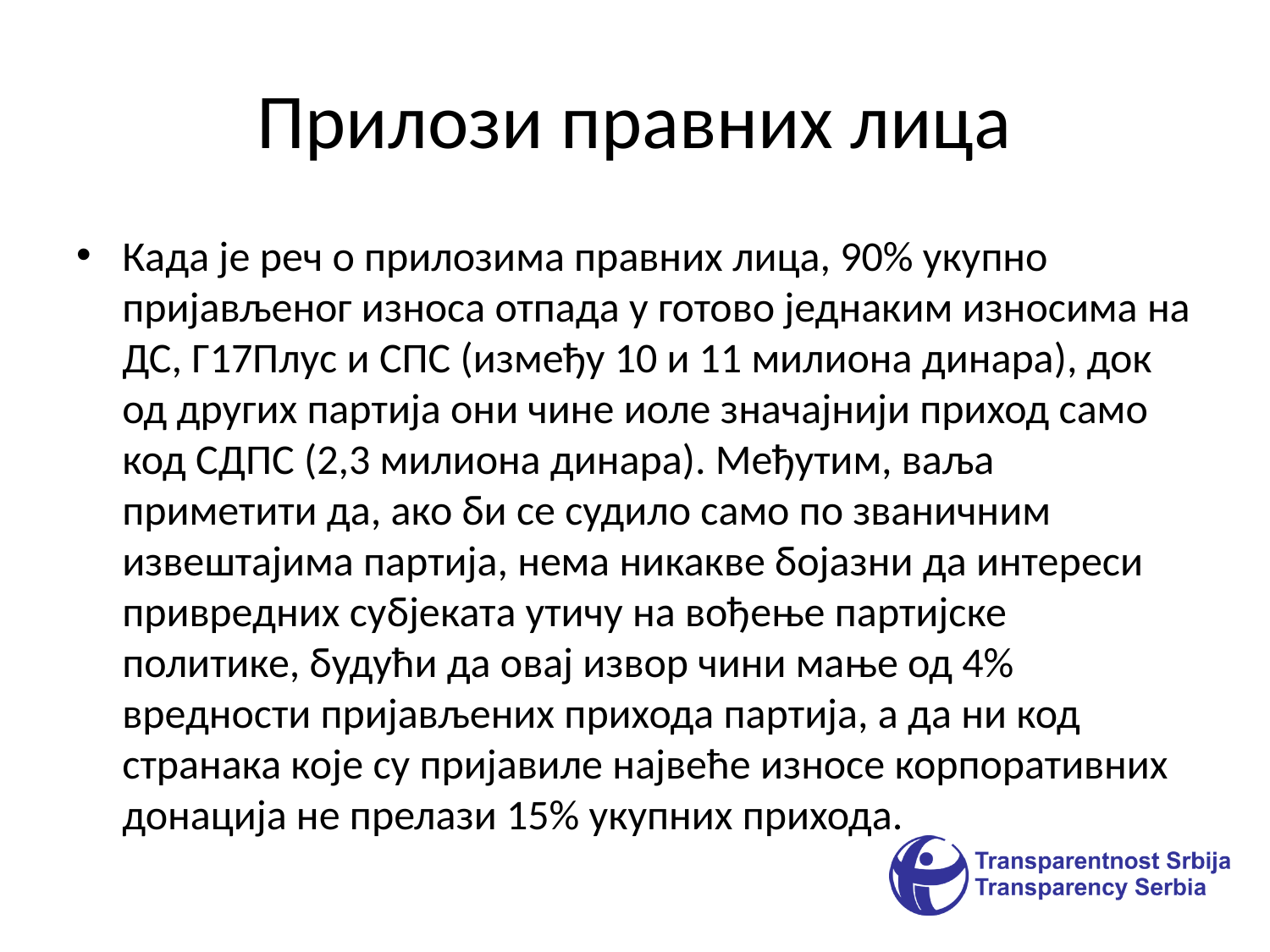

# Прилози правних лица
Када је реч о прилозима правних лица, 90% укупно пријављеног износа отпада у готово једнаким износима на ДС, Г17Плус и СПС (између 10 и 11 милиона динара), док од других партија они чине иоле значајнији приход само код СДПС (2,3 милиона динара). Међутим, ваља приметити да, ако би се судило само по званичним извештајима партија, нема никакве бојазни да интереси привредних субјеката утичу на вођење партијске политике, будући да овај извор чини мање од 4% вредности пријављених прихода партија, а да ни код странака које су пријавиле највеће износе корпоративних донација не прелази 15% укупних прихода.